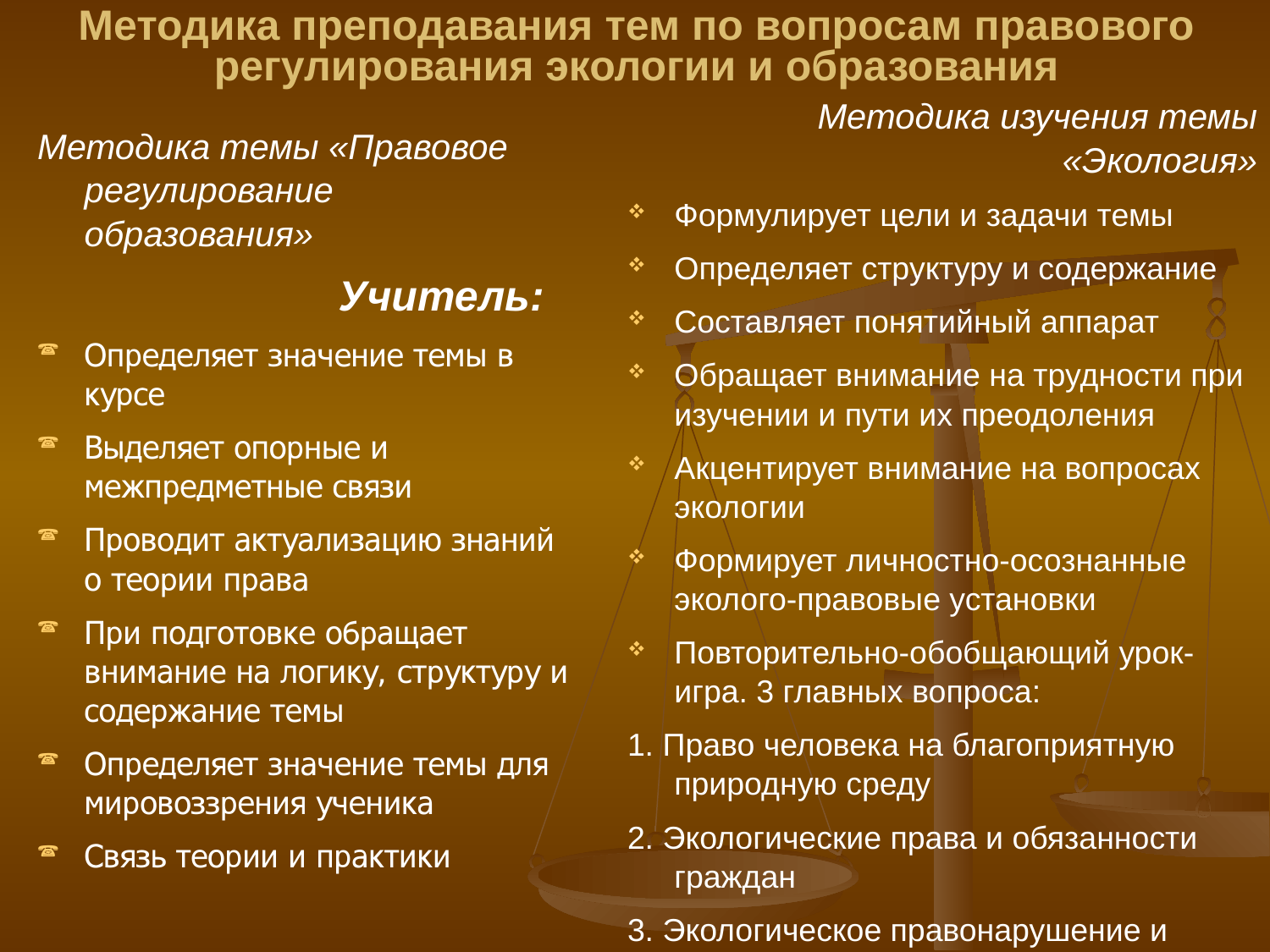

# Методика преподавания тем по вопросам правового регулирования экологии и образования
Методика изучения темы «Экология»
Формулирует цели и задачи темы
Определяет структуру и содержание
Составляет понятийный аппарат
Обращает внимание на трудности при изучении и пути их преодоления
Акцентирует внимание на вопросах экологии
Формирует личностно-осознанные эколого-правовые установки
Повторительно-обобщающий урок-игра. 3 главных вопроса:
1. Право человека на благоприятную природную среду
2. Экологические права и обязанности граждан
3. Экологическое правонарушение и юридическая ответственность
Методика темы «Правовое регулирование образования»
			Учитель:
Определяет значение темы в курсе
Выделяет опорные и межпредметные связи
Проводит актуализацию знаний о теории права
При подготовке обращает внимание на логику, структуру и содержание темы
Определяет значение темы для мировоззрения ученика
Связь теории и практики